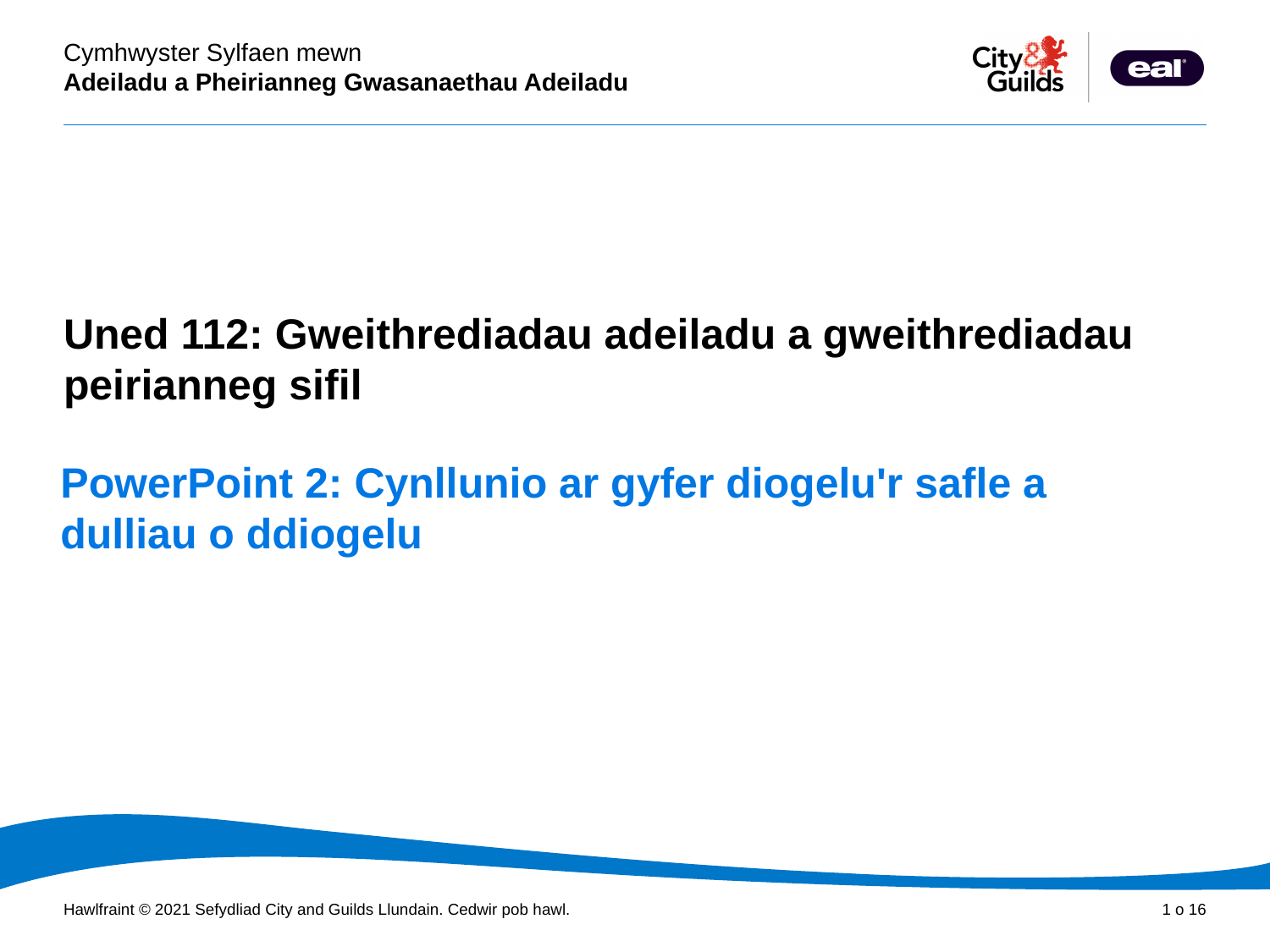

Cyflwyniad PowerPoint
Uned 112: Gweithrediadau adeiladu a gweithrediadau peirianneg sifil
# PowerPoint 2: Cynllunio ar gyfer diogelu'r safle a dulliau o ddiogelu